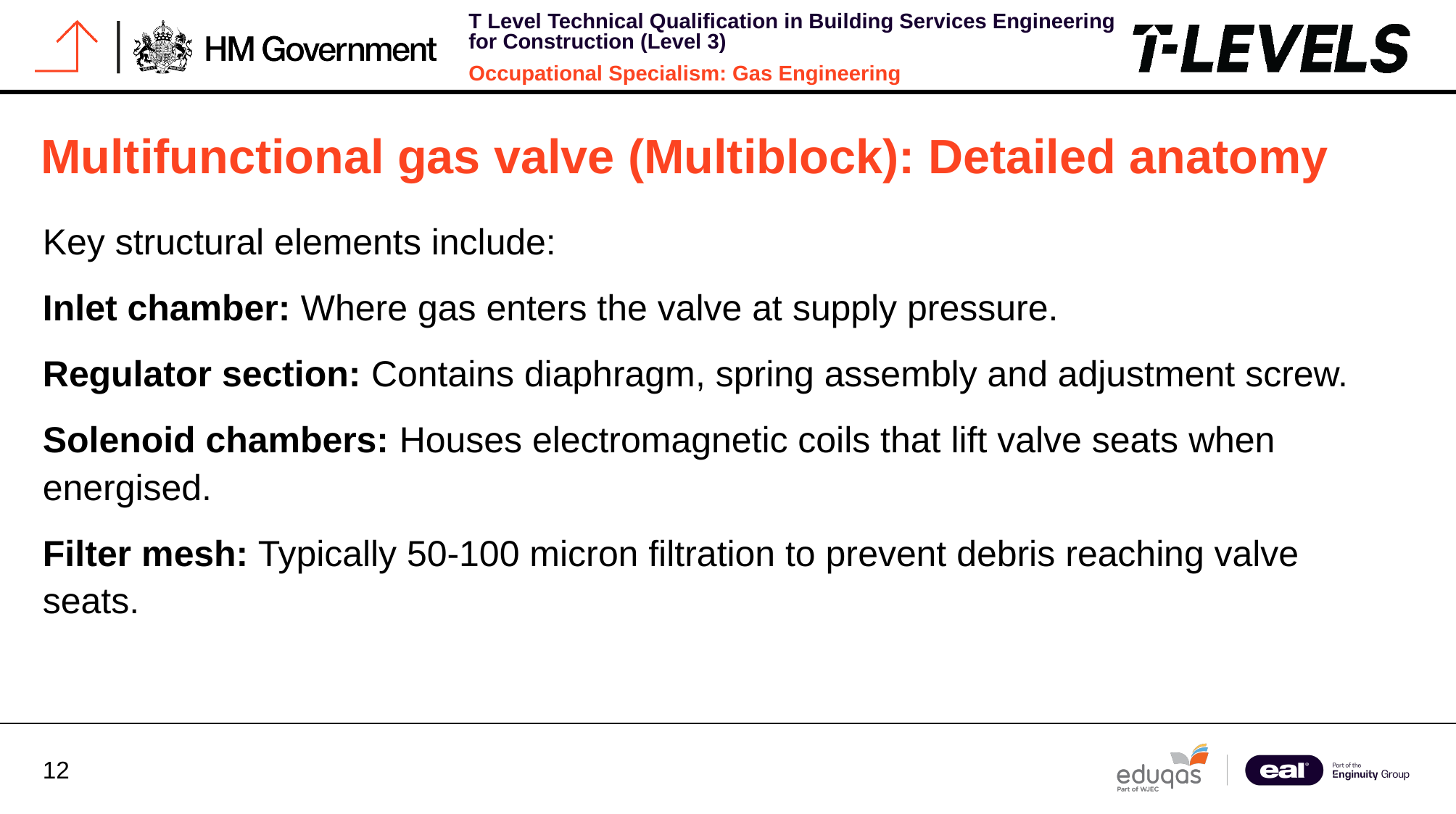

# Multifunctional gas valve (Multiblock): Detailed anatomy
Key structural elements include:
Inlet chamber: Where gas enters the valve at supply pressure.
Regulator section: Contains diaphragm, spring assembly and adjustment screw.
Solenoid chambers: Houses electromagnetic coils that lift valve seats when energised.
Filter mesh: Typically 50-100 micron filtration to prevent debris reaching valve seats.